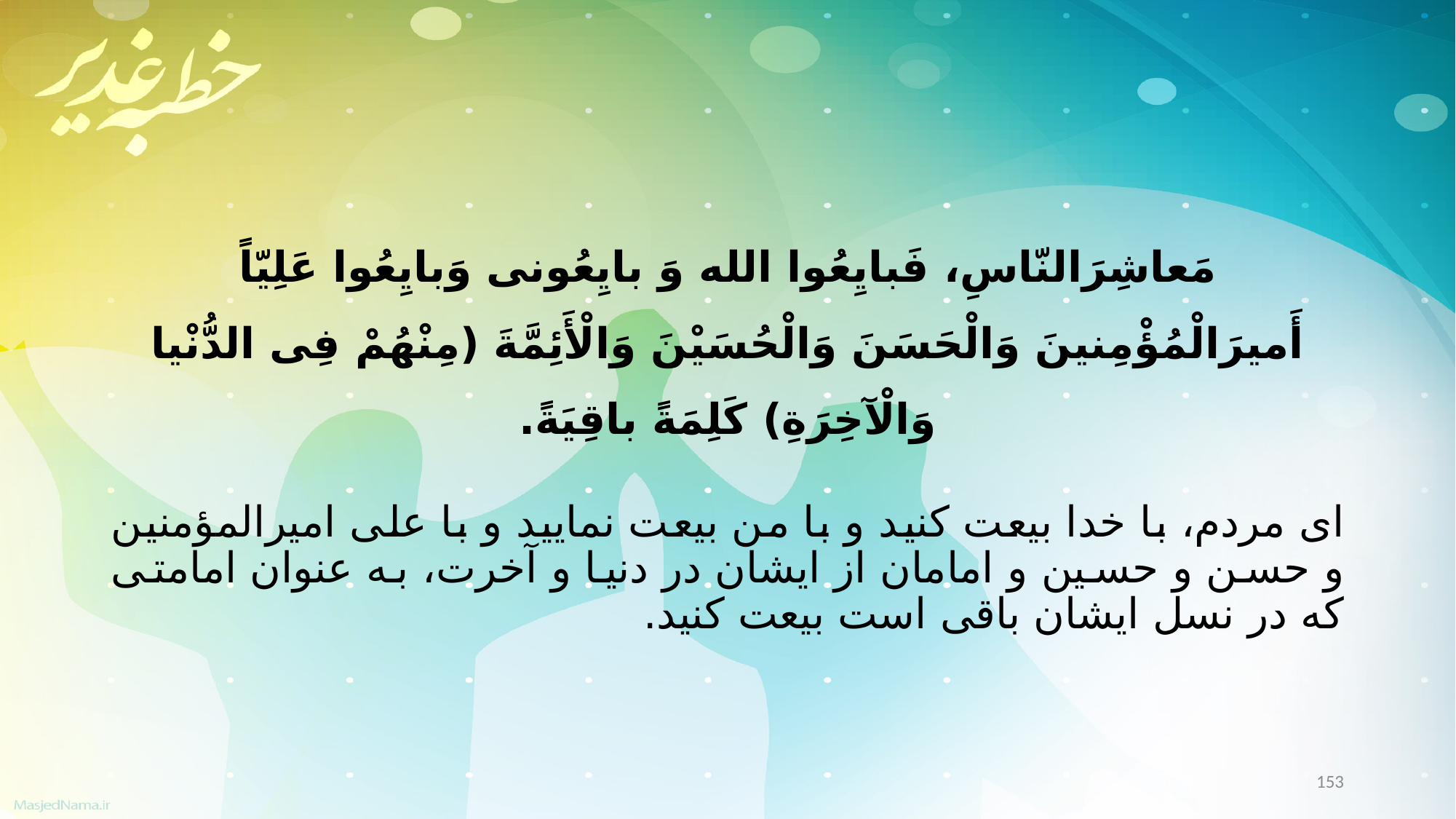

مَعاشِرَالنّاسِ، فَبایِعُوا الله وَ بایِعُونی وَبایِعُوا عَلِیّاً أَمیرَالْمُؤْمِنینَ وَالْحَسَنَ وَالْحُسَیْنَ وَالْأَئِمَّةَ (مِنْهُمْ فِی الدُّنْیا وَالْآخِرَةِ) کَلِمَةً باقِیَةً.
اى مردم، با خدا بیعت کنید و با من بیعت نمایید و با على امیرالمؤمنین و حسن و حسین و امامان از ایشان در دنیا و آخرت، به عنوان امامتى که در نسل ایشان باقى است بیعت کنید.
153